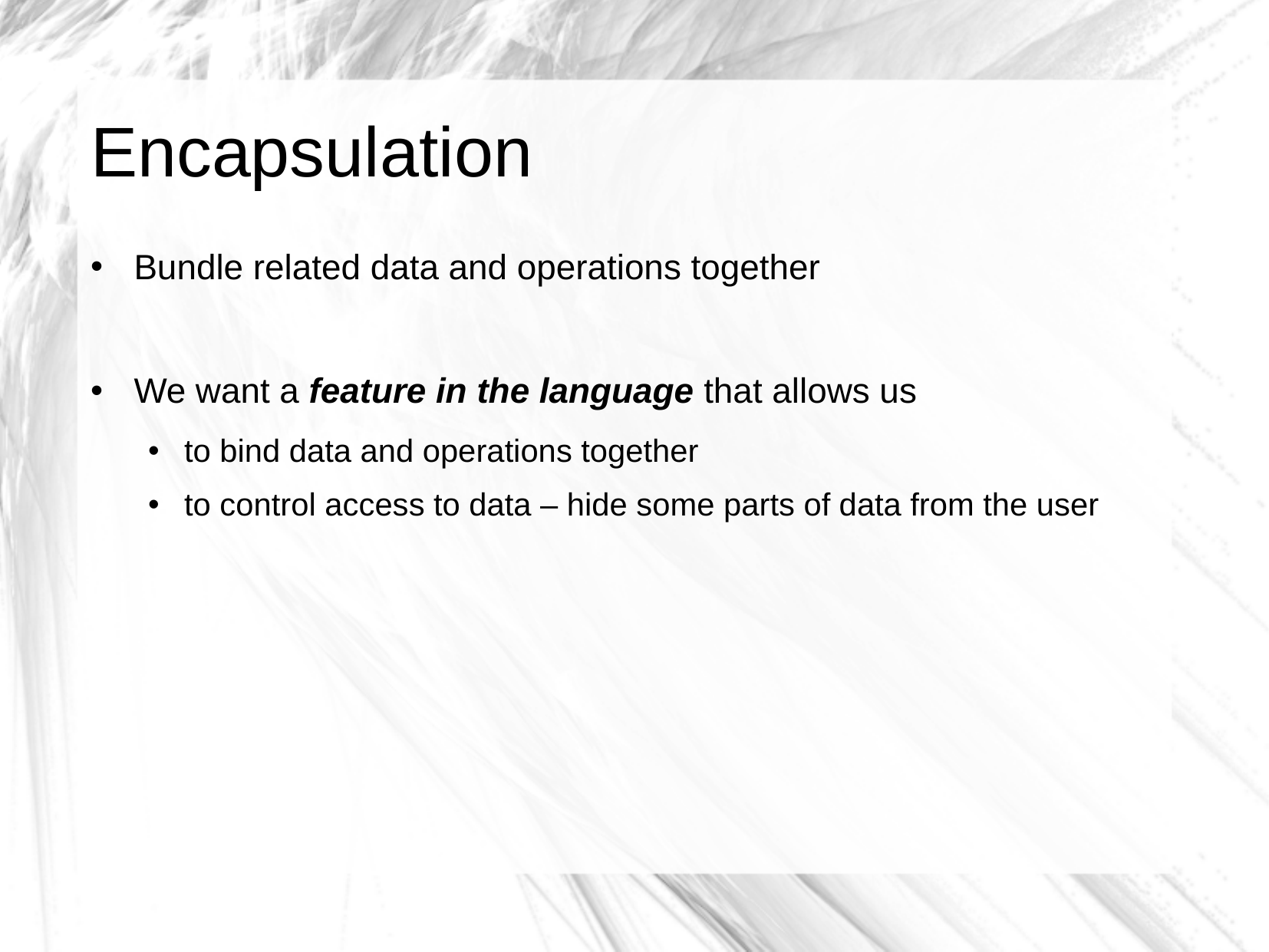

# Encapsulation
Bundle related data and operations together

We want a feature in the language that allows us
to bind data and operations together
to control access to data – hide some parts of data from the user